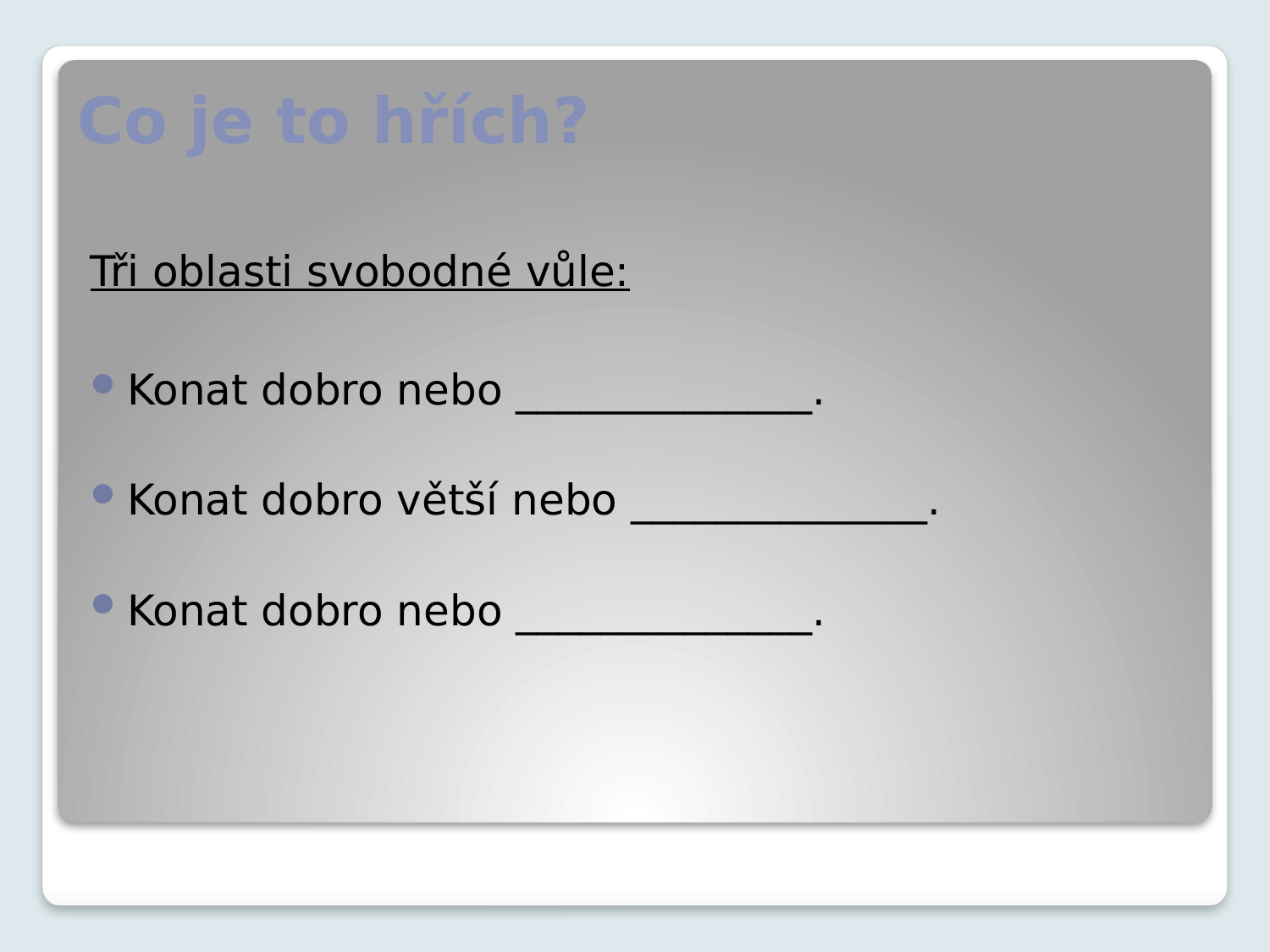

# Co je to hřích?

Tři oblasti svobodné vůle:

Konat dobro nebo ______________.

Konat dobro větší nebo ______________.

Konat dobro nebo ______________.